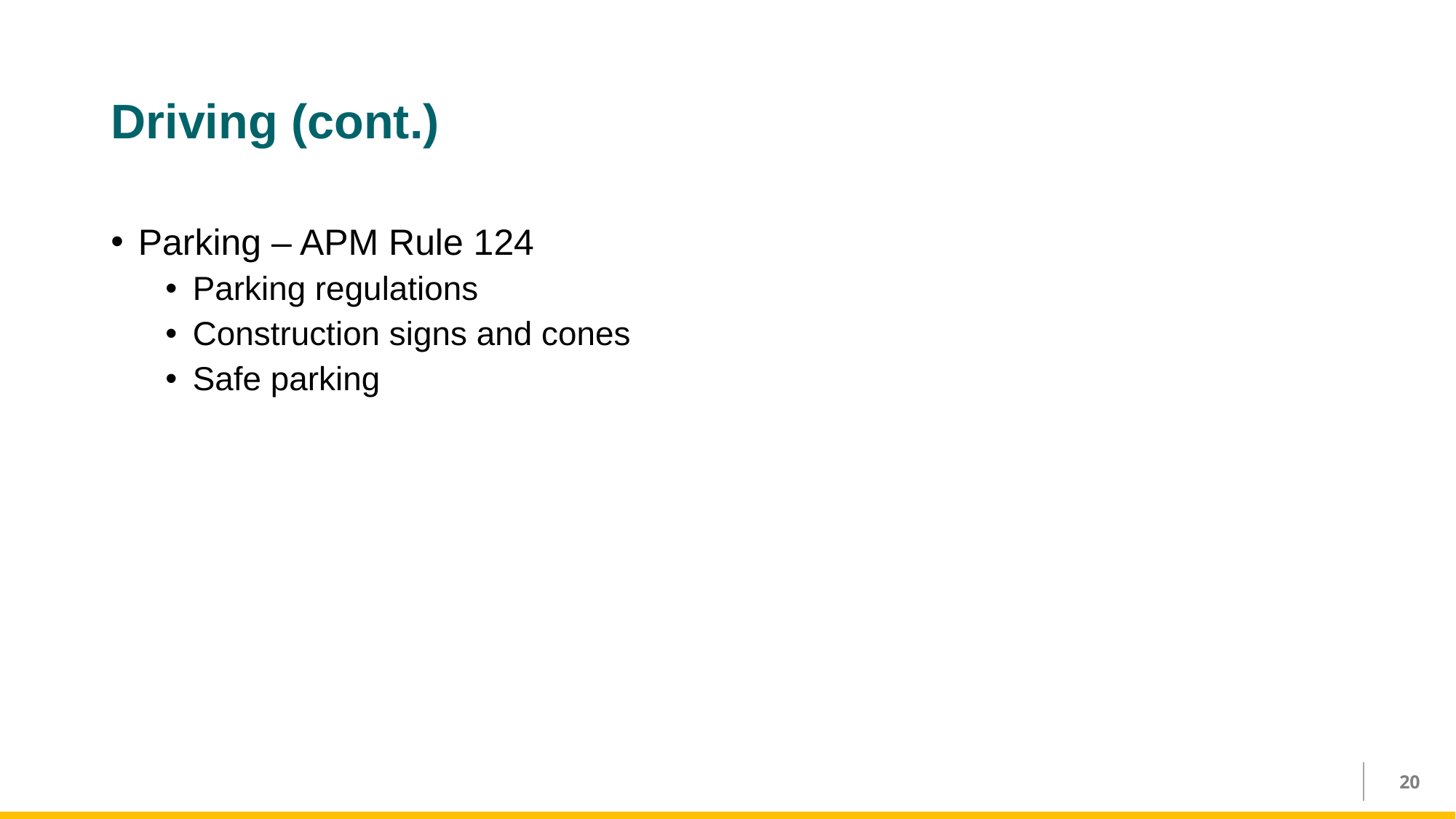

# Driving (cont.)
Parking – APM Rule 124
Parking regulations
Construction signs and cones
Safe parking